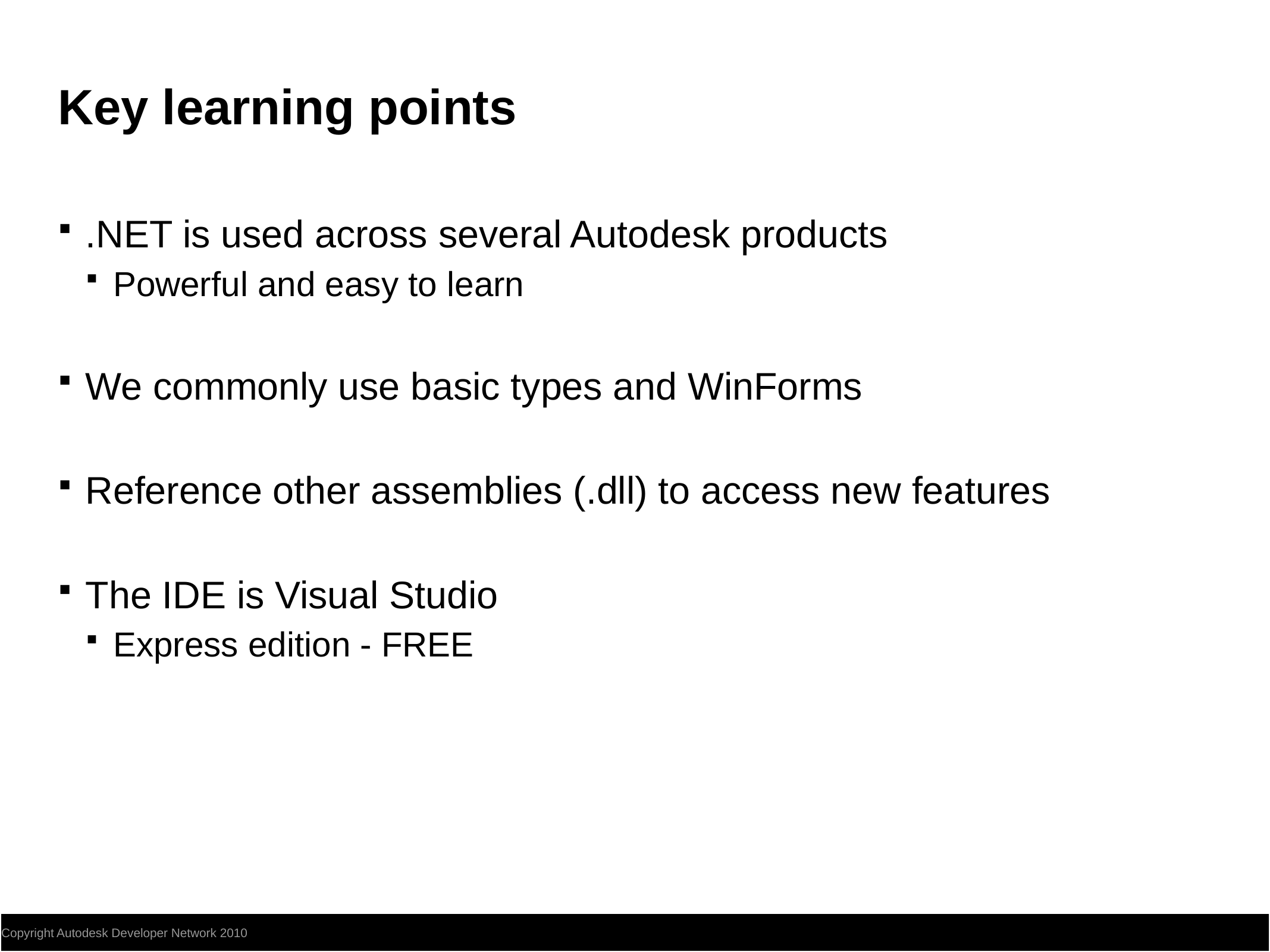

# Key learning points
.NET is used across several Autodesk products
Powerful and easy to learn

We commonly use basic types and WinForms

Reference other assemblies (.dll) to access new features

The IDE is Visual Studio
Express edition - FREE